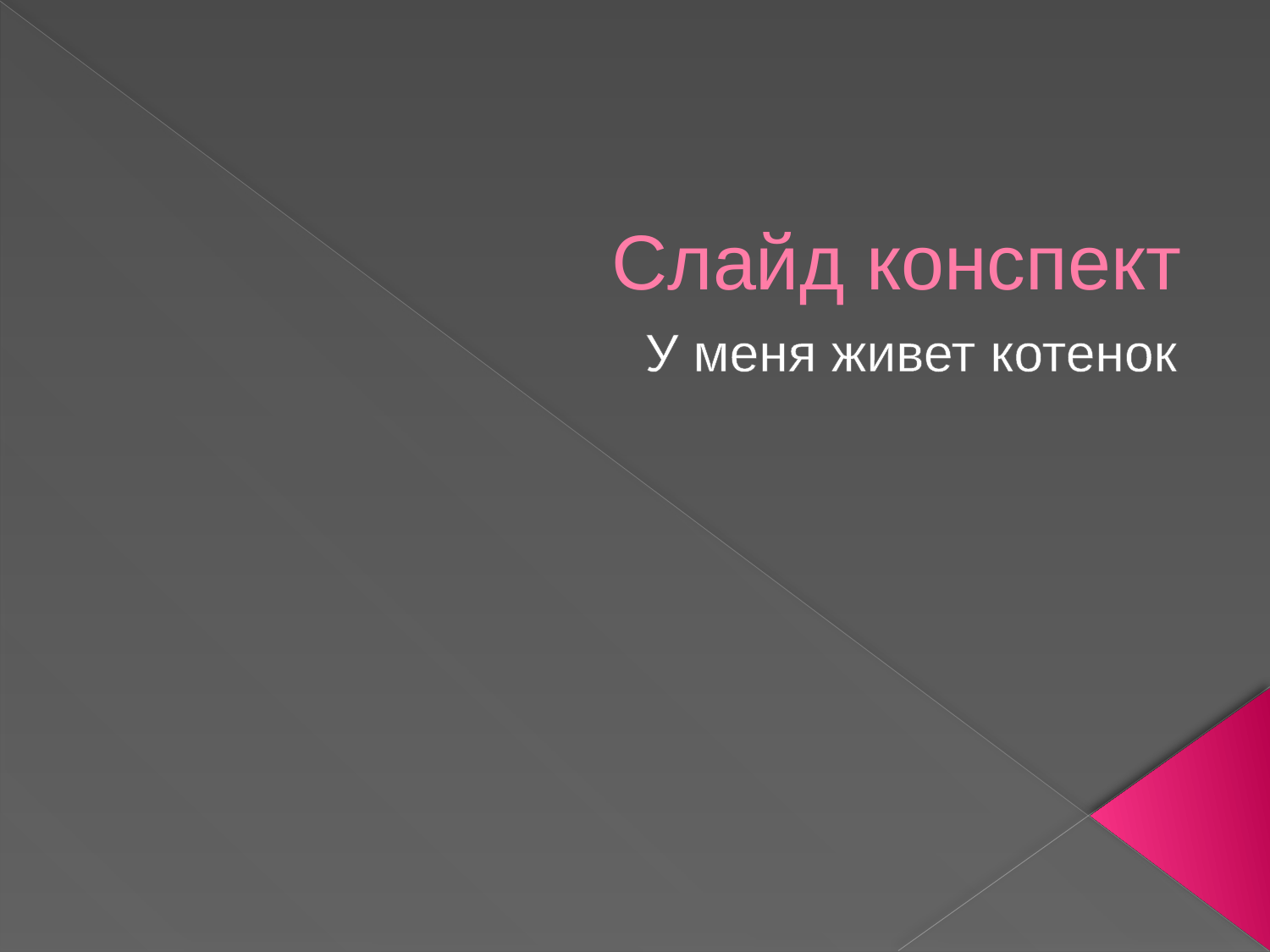

# Слайд конспект
У меня живет котенок